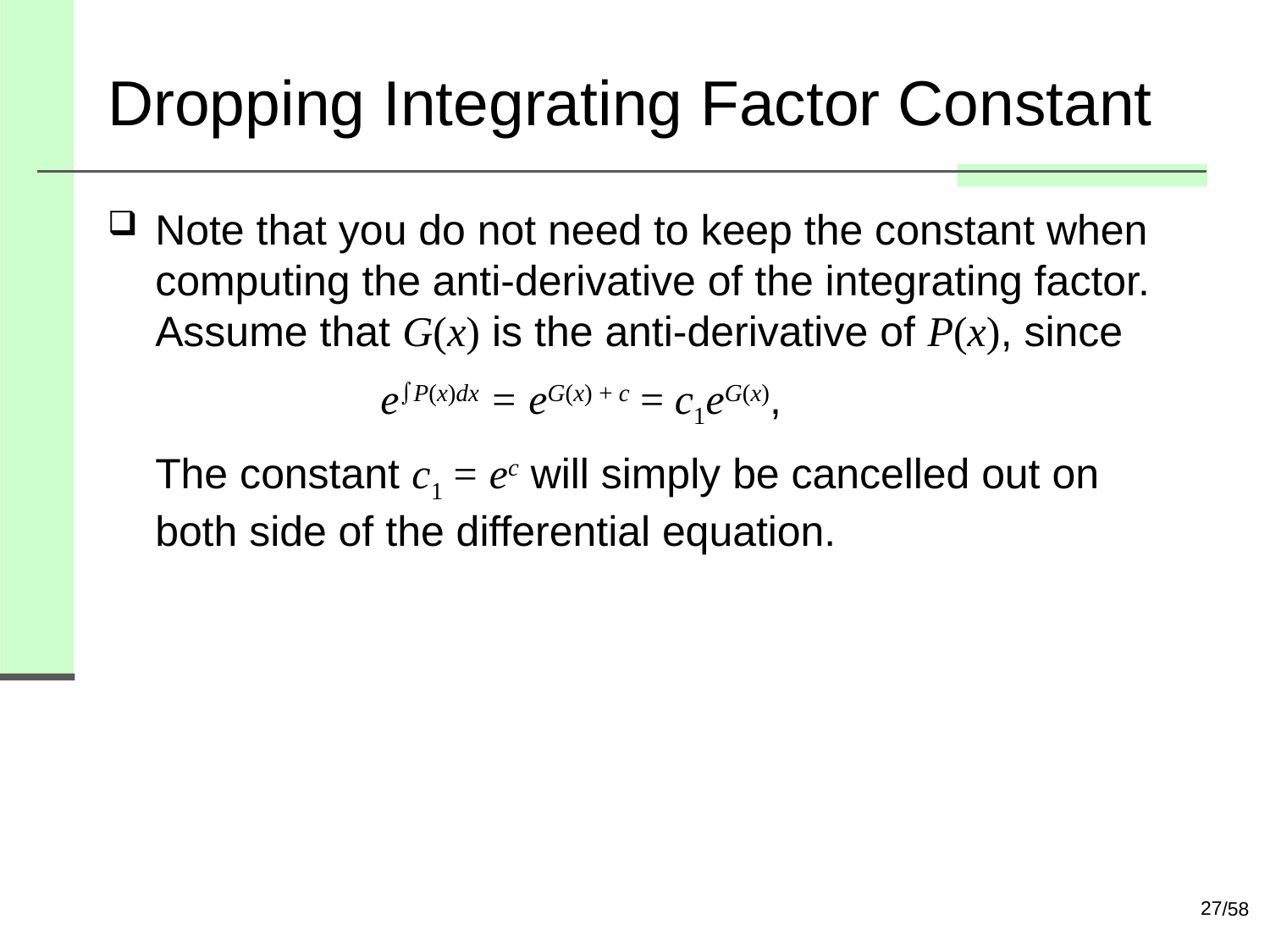

# Dropping Integrating Factor Constant
Note that you do not need to keep the constant when computing the anti-derivative of the integrating factor.
Assume that G(x) is the anti-derivative of P(x), since
                   e∫P(x)dx = eG(x) + c = c1eG(x),
The constant c1 = ec will simply be cancelled out on both side of the differential equation.
27